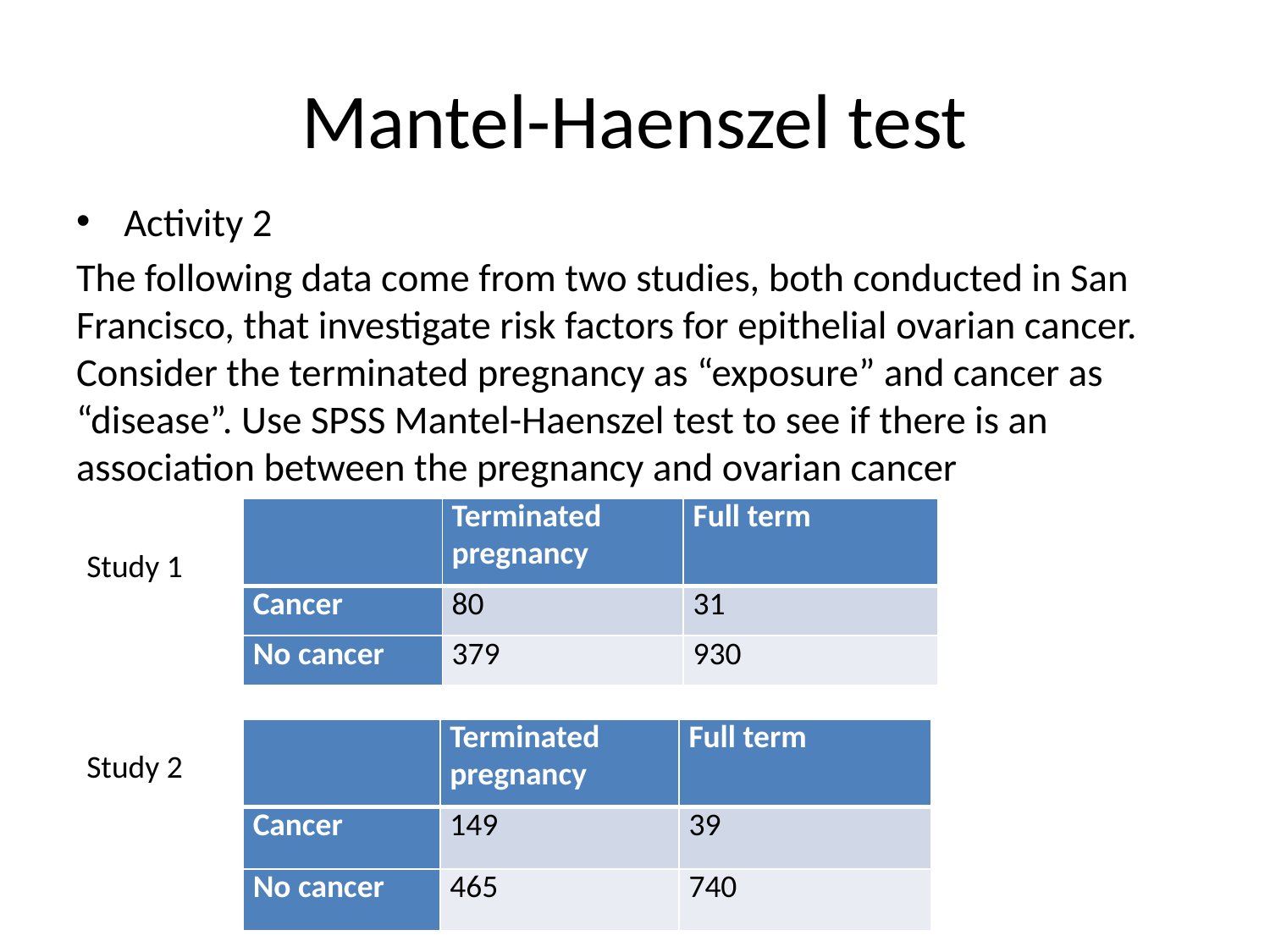

# Mantel-Haenszel test
Activity 2
The following data come from two studies, both conducted in San Francisco, that investigate risk factors for epithelial ovarian cancer. Consider the terminated pregnancy as “exposure” and cancer as “disease”. Use SPSS Mantel-Haenszel test to see if there is an association between the pregnancy and ovarian cancer
|  | Terminated pregnancy | Full term |
| --- | --- | --- |
| Cancer | 80 | 31 |
| No cancer | 379 | 930 |
Study 1
|  | Terminated pregnancy | Full term |
| --- | --- | --- |
| Cancer | 149 | 39 |
| No cancer | 465 | 740 |
Study 2